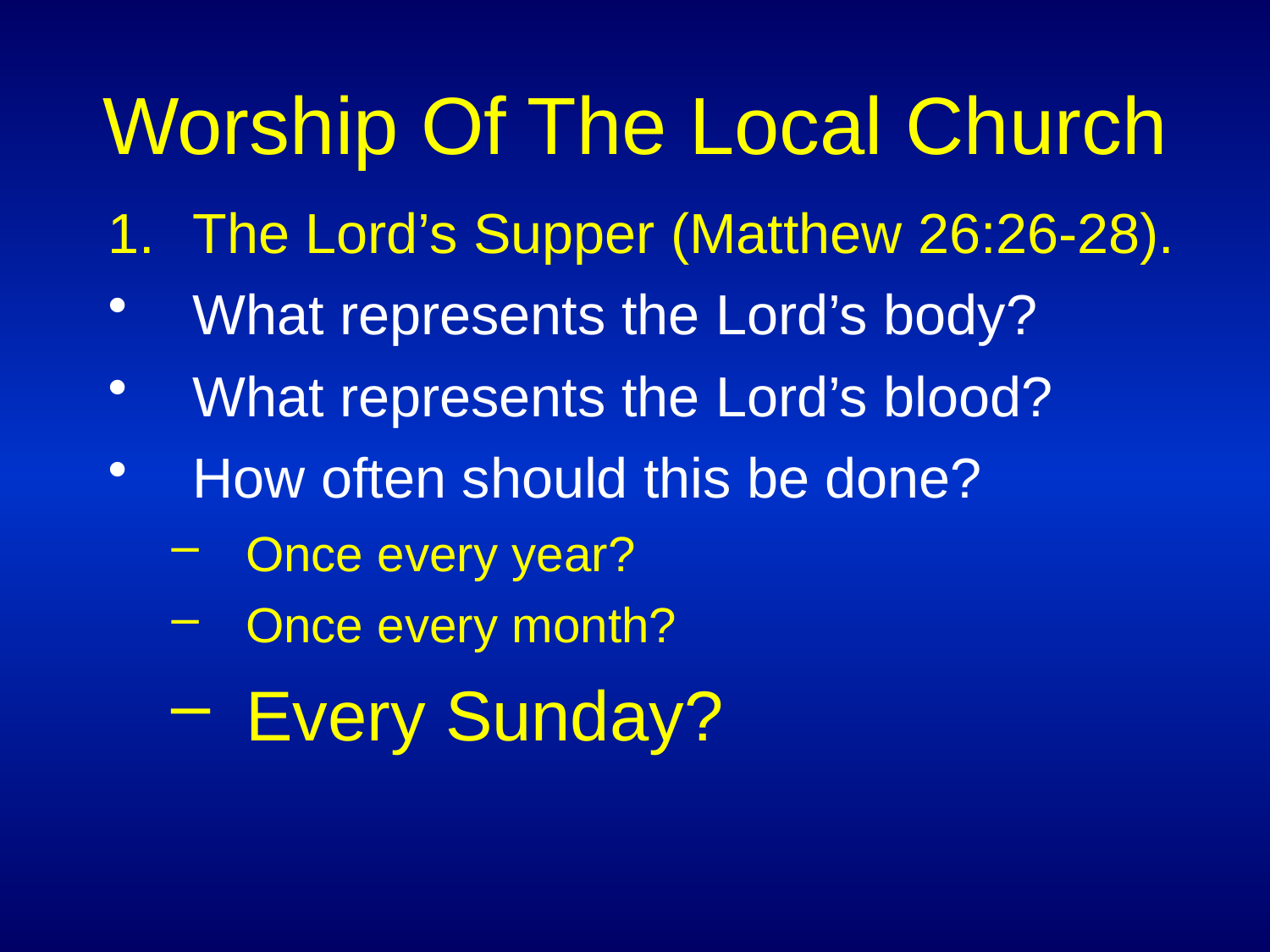

# Worship Of The Local Church
The Lord’s Supper (Matthew 26:26-28).
What represents the Lord’s body?
What represents the Lord’s blood?
How often should this be done?
Once every year?
Once every month?
Every Sunday?